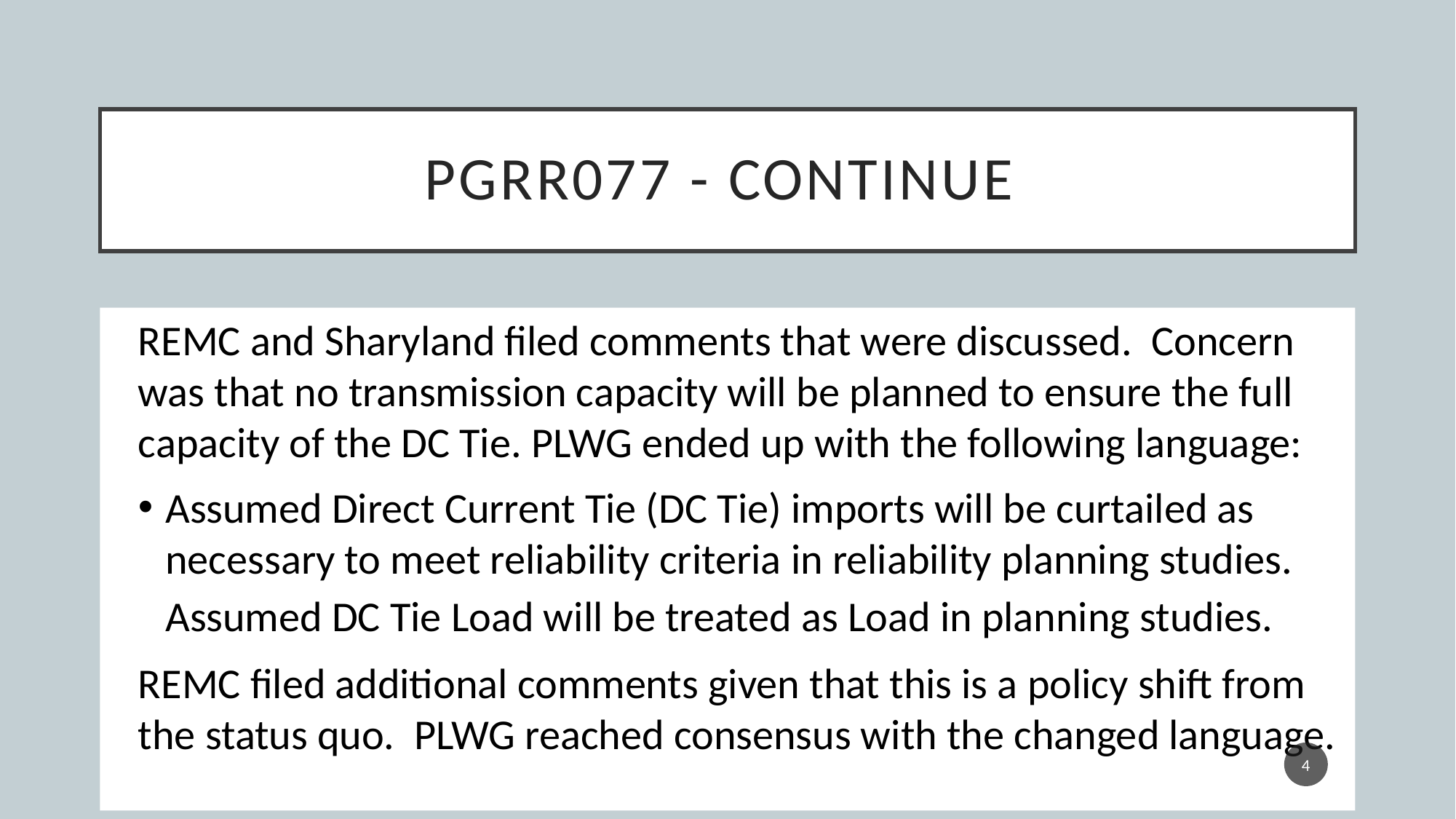

# PGRR077 - continue
REMC and Sharyland filed comments that were discussed.  Concern was that no transmission capacity will be planned to ensure the full capacity of the DC Tie. PLWG ended up with the following language:
Assumed Direct Current Tie (DC Tie) imports will be curtailed as necessary to meet reliability criteria in reliability planning studies. Assumed DC Tie Load will be treated as Load in planning studies.
REMC filed additional comments given that this is a policy shift from the status quo.  PLWG reached consensus with the changed language.

4